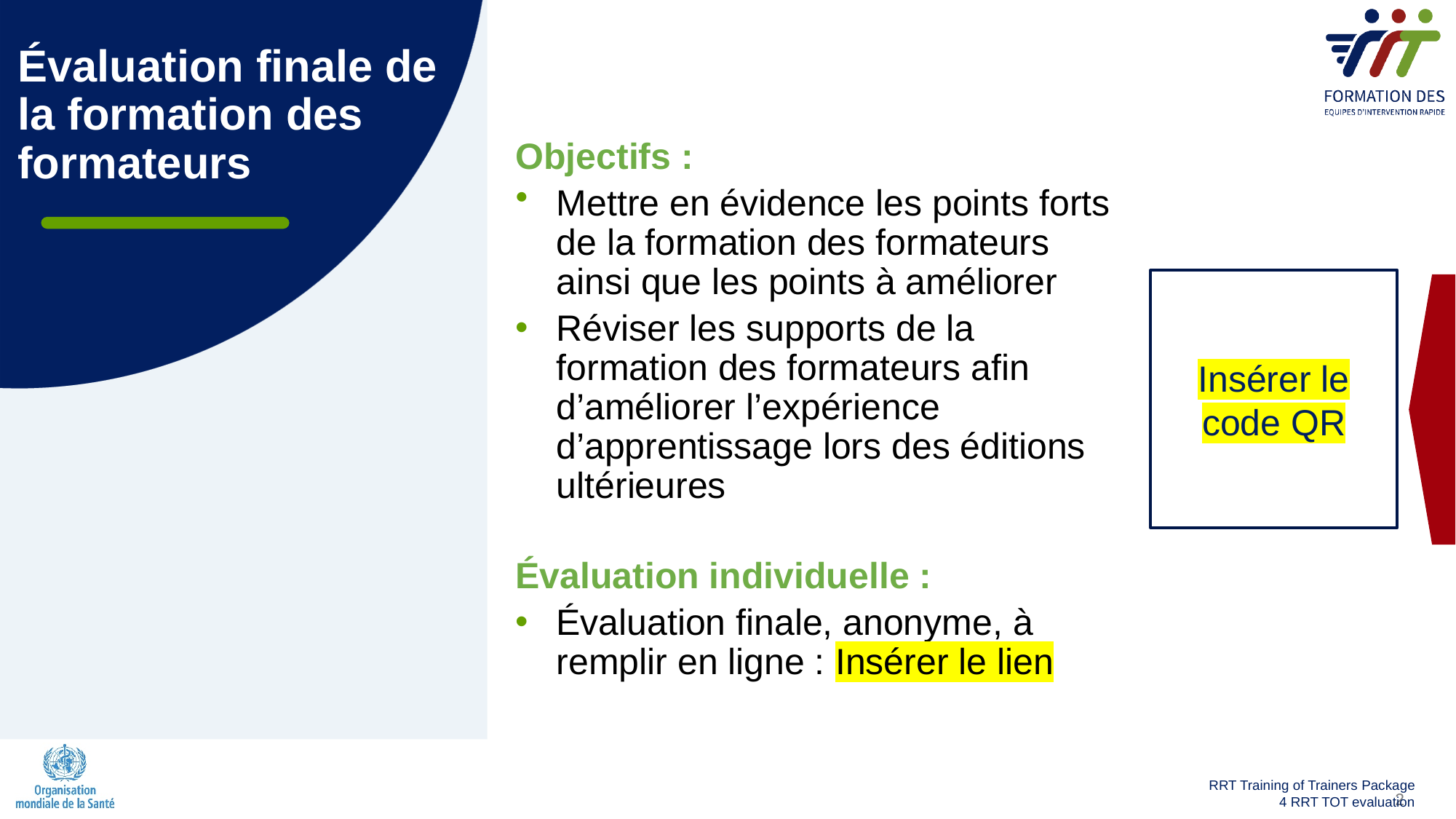

Évaluation finale de la formation des formateurs
Objectifs :
Mettre en évidence les points forts de la formation des formateurs ainsi que les points à améliorer
Réviser les supports de la formation des formateurs afin d’améliorer l’expérience d’apprentissage lors des éditions ultérieures

Évaluation individuelle :
Évaluation finale, anonyme, à remplir en ligne : Insérer le lien

Insérer le code QR